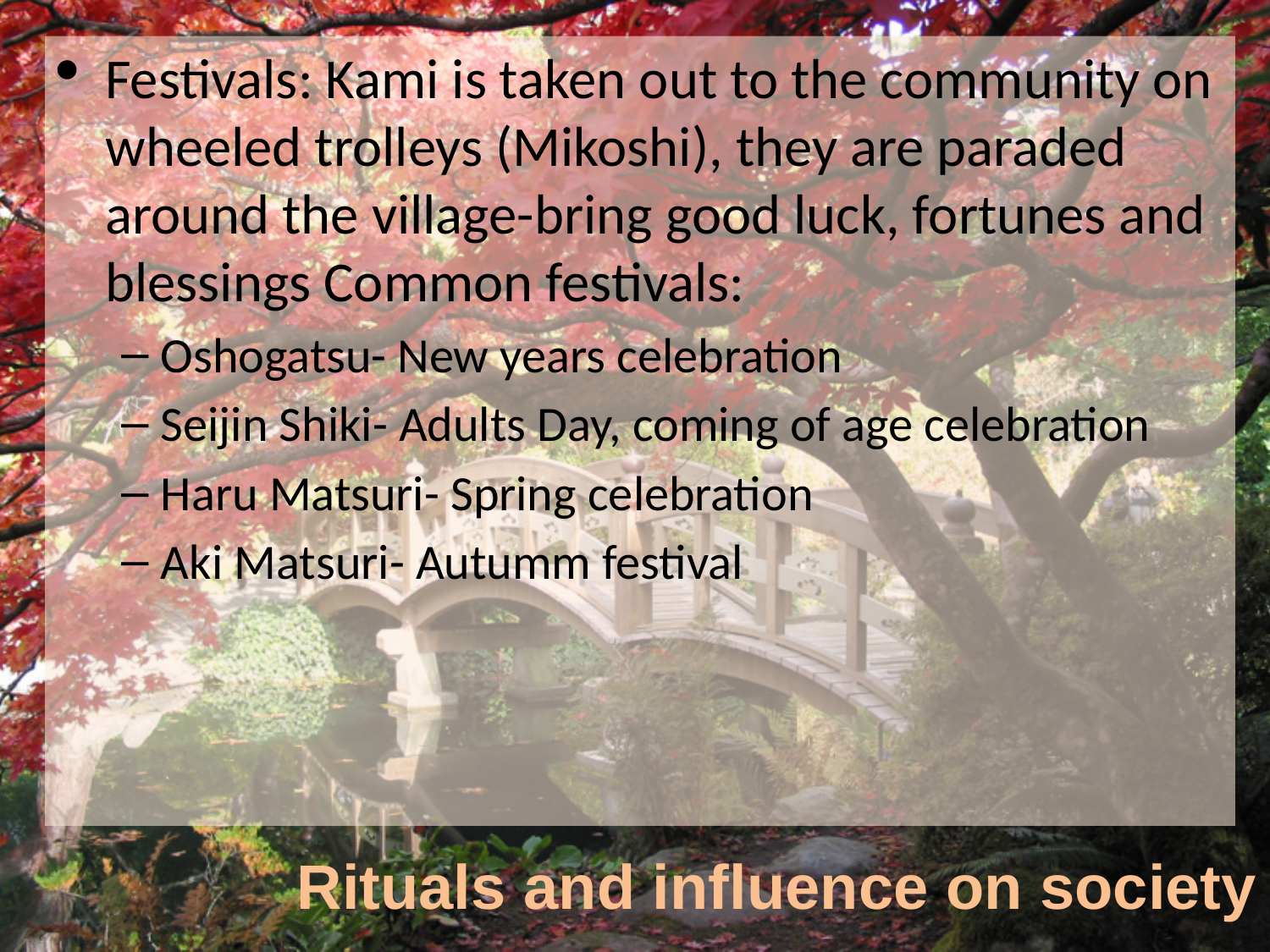

Festivals: Kami is taken out to the community on wheeled trolleys (Mikoshi), they are paraded around the village-bring good luck, fortunes and blessings Common festivals:
Oshogatsu- New years celebration
Seijin Shiki- Adults Day, coming of age celebration
Haru Matsuri- Spring celebration
Aki Matsuri- Autumm festival

Rituals and influence on society